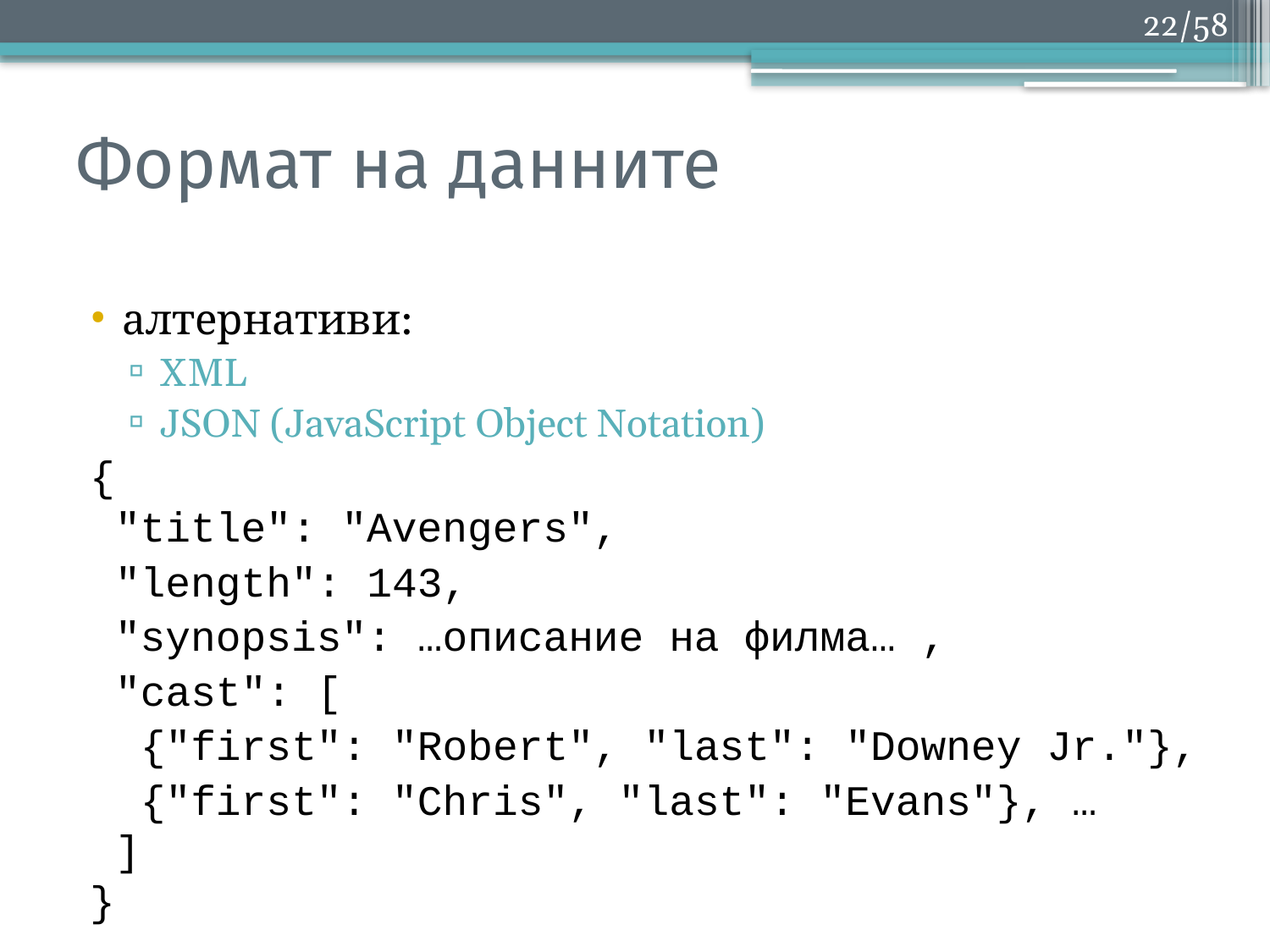

22/58
# Формат на данните
алтернативи:
XML
JSON (JavaScript Object Notation)
{
 "title": "Avengers",
 "length": 143,
 "synopsis": …описание на филма… ,
 "cast": [
  {"first": "Robert", "last": "Downey Jr."},
  {"first": "Chris", "last": "Evans"}, …
 ]
}